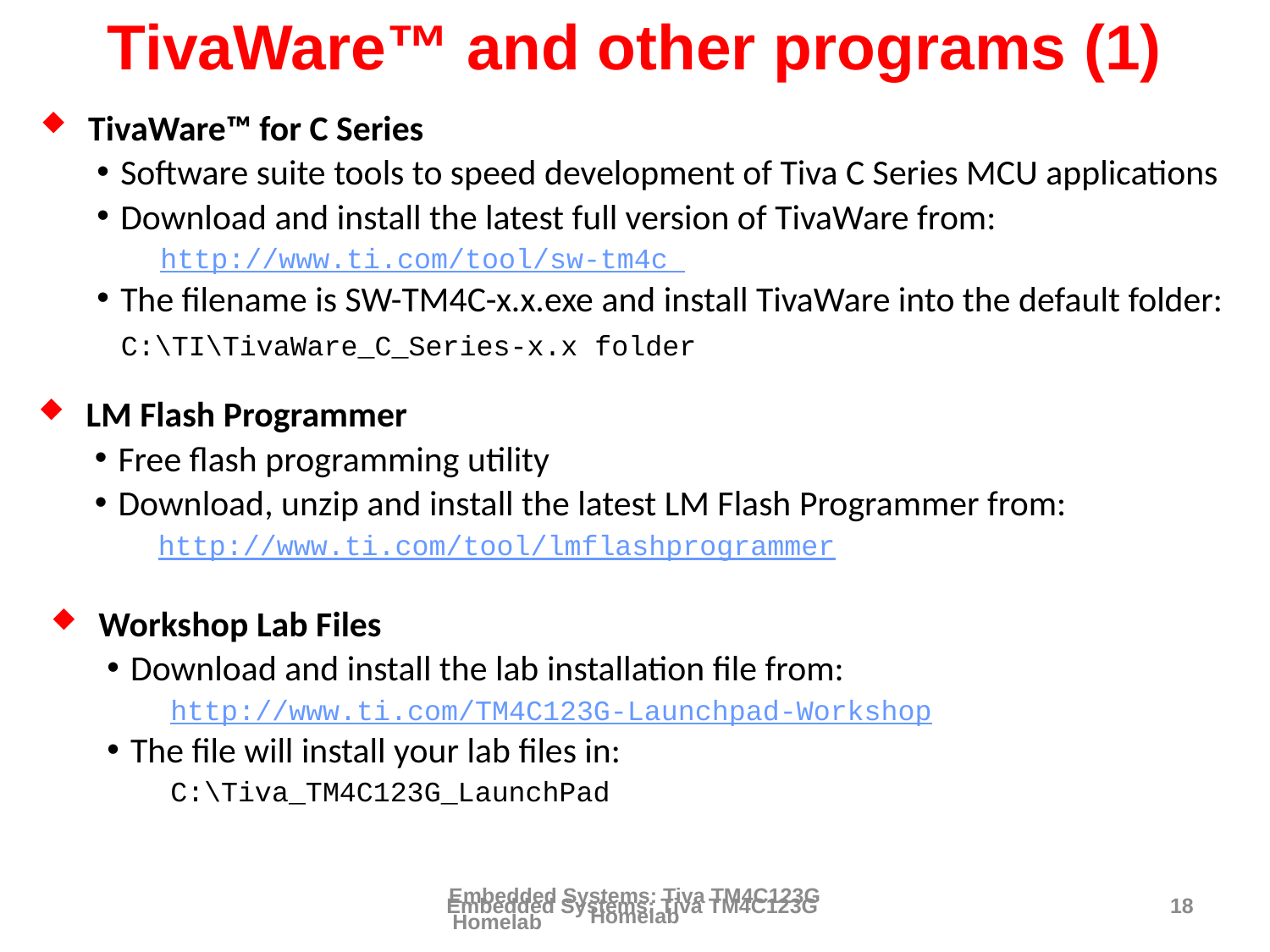

# TivaWare™ and other programs (1)
TivaWare™ for C Series
Software suite tools to speed development of Tiva C Series MCU applications
Download and install the latest full version of TivaWare from:
http://www.ti.com/tool/sw-tm4c
The filename is SW-TM4C-x.x.exe and install TivaWare into the default folder:
   C:\TI\TivaWare_C_Series-x.x folder
LM Flash Programmer
Free flash programming utility
Download, unzip and install the latest LM Flash Programmer from:
http://www.ti.com/tool/lmflashprogrammer
Workshop Lab Files
Download and install the lab installation file from:
http://www.ti.com/TM4C123G-Launchpad-Workshop
The file will install your lab files in:
C:\Tiva_TM4C123G_LaunchPad
Embedded Systems: Tiva TM4C123G Homelab
Embedded Systems: Tiva TM4C123G Homelab
18